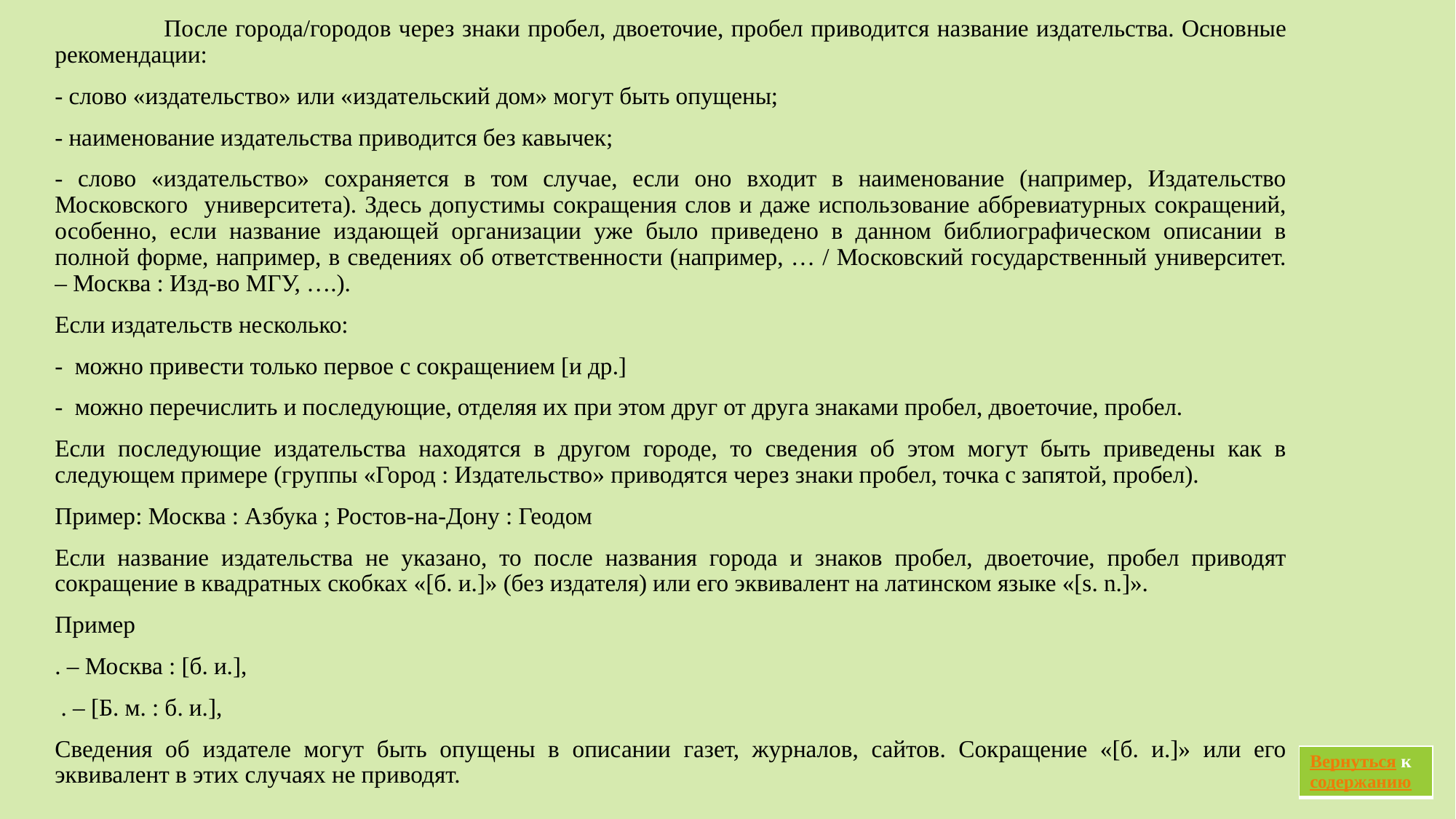

После города/городов через знаки пробел, двоеточие, пробел приводится название издательства. Основные рекомендации:
- слово «издательство» или «издательский дом» могут быть опущены;
- наименование издательства приводится без кавычек;
- слово «издательство» сохраняется в том случае, если оно входит в наименование (например, Издательство Московского  университета). Здесь допустимы сокращения слов и даже использование аббревиатурных сокращений, особенно, если название издающей организации уже было приведено в данном библиографическом описании в полной форме, например, в сведениях об ответственности (например, … / Московский государственный университет. – Москва : Изд-во МГУ, ….).
Если издательств несколько:
-  можно привести только первое с сокращением [и др.]
-  можно перечислить и последующие, отделяя их при этом друг от друга знаками пробел, двоеточие, пробел.
Если последующие издательства находятся в другом городе, то сведения об этом могут быть приведены как в следующем примере (группы «Город : Издательство» приводятся через знаки пробел, точка с запятой, пробел).
Пример: Москва : Азбука ; Ростов-на-Дону : Геодом
Если название издательства не указано, то после названия города и знаков пробел, двоеточие, пробел приводят сокращение в квадратных скобках «[б. и.]» (без издателя) или его эквивалент на латинском языке «[s. n.]».
Пример
. – Москва : [б. и.],
 . – [Б. м. : б. и.],
Сведения об издателе могут быть опущены в описании газет, журналов, сайтов. Сокращение «[б. и.]» или его эквивалент в этих случаях не приводят.
| Вернуться к содержанию |
| --- |